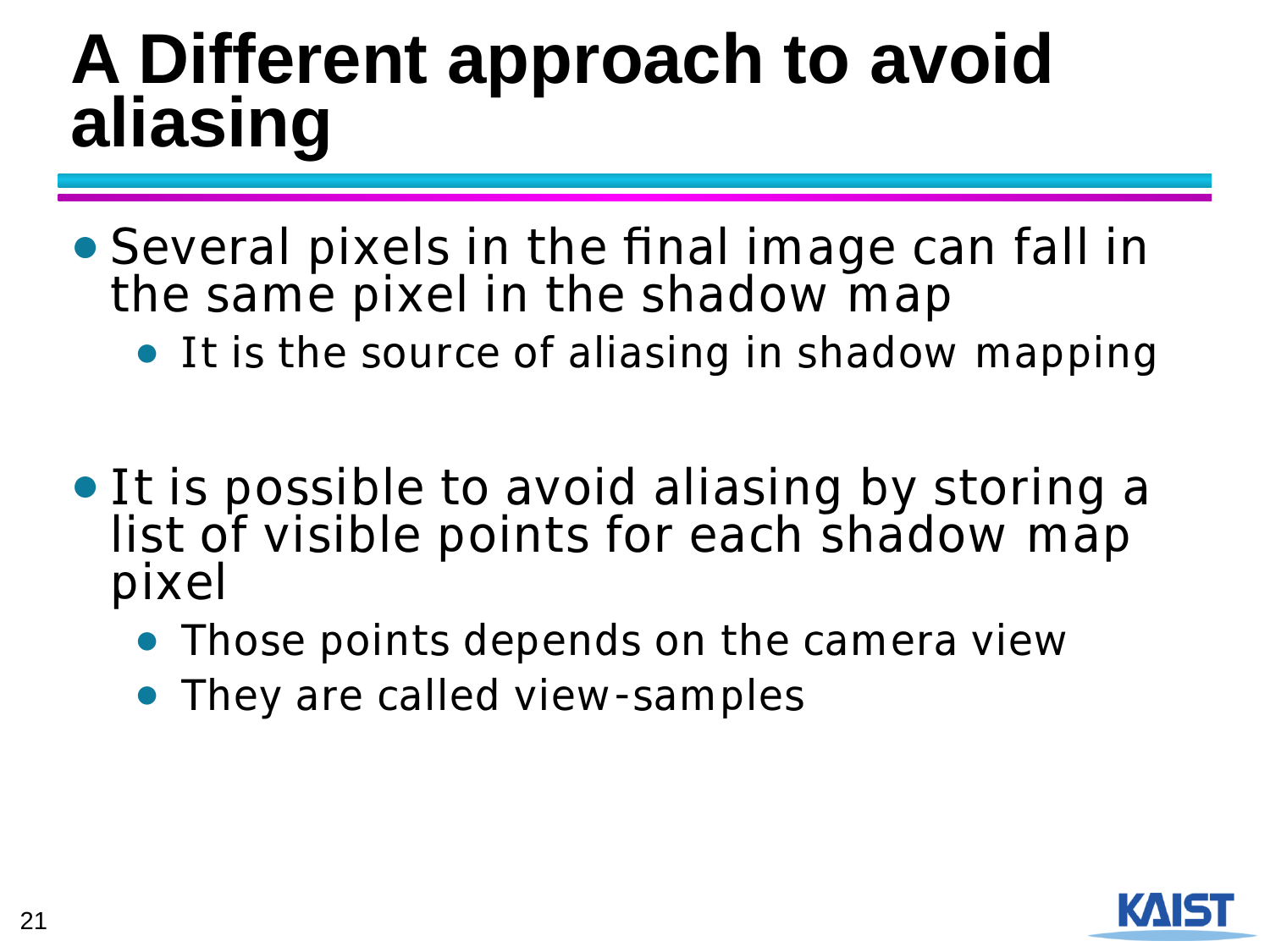

# A Different approach to avoid aliasing
Several pixels in the final image can fall in the same pixel in the shadow map
It is the source of aliasing in shadow mapping

It is possible to avoid aliasing by storing a list of visible points for each shadow map pixel
Those points depends on the camera view
They are called view-samples